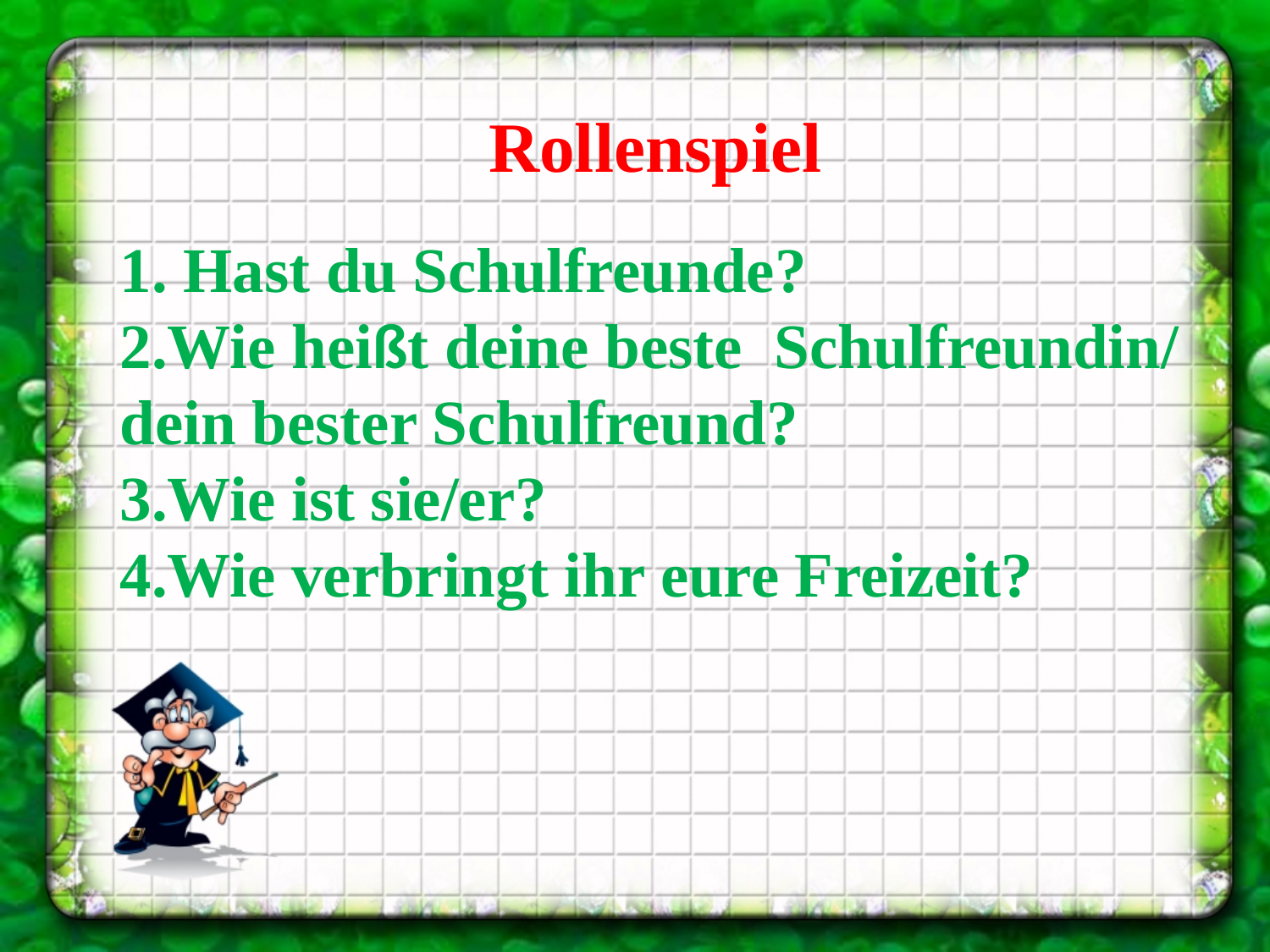

Rollenspiel

1. Hast du Schulfreunde?
2.Wie heißt deine beste  Schulfreundin/
dein bester Schulfreund?
3.Wie ist sie/er?
4.Wie verbringt ihr eure Freizeit?